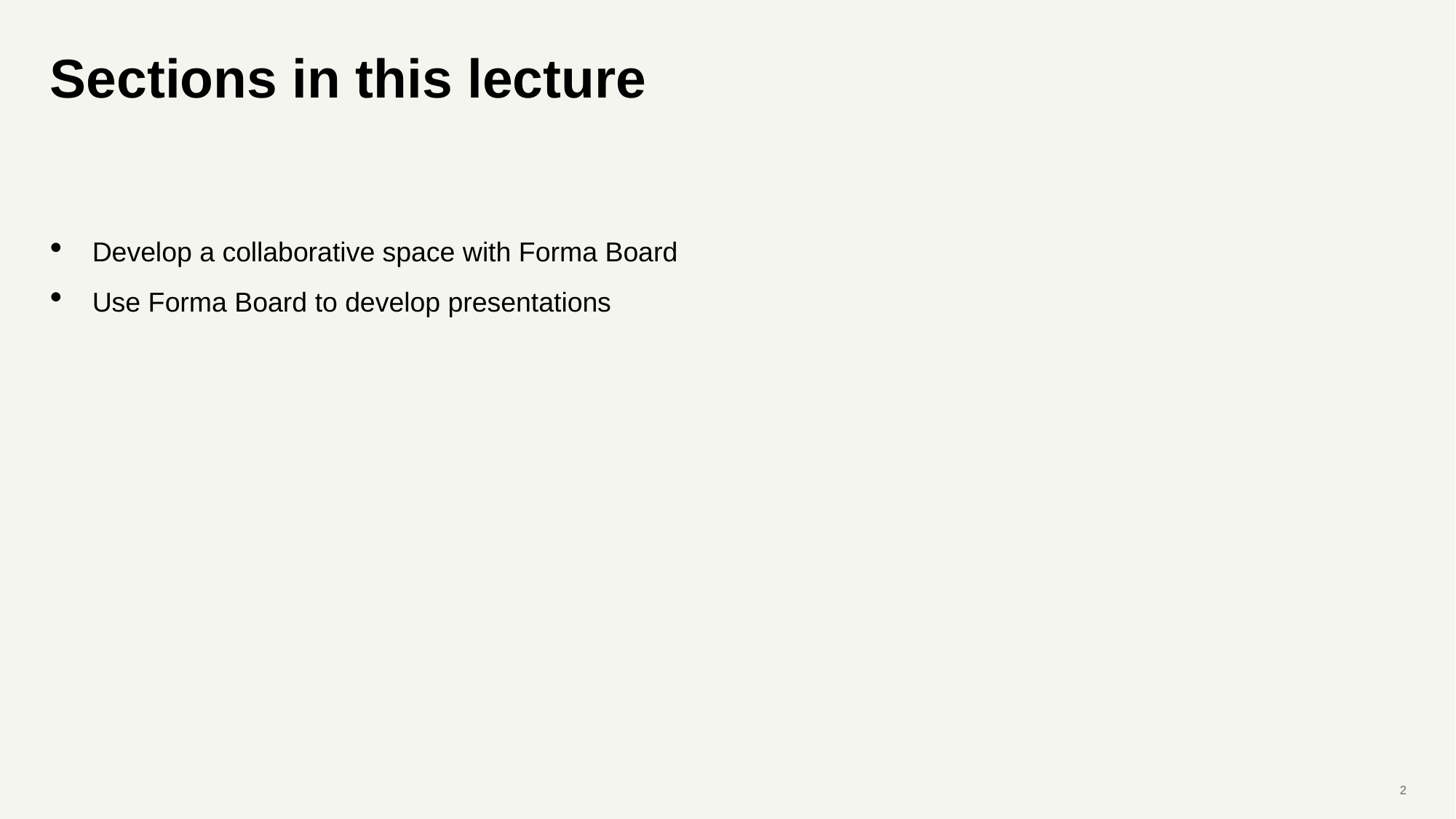

# Sections in this lecture

Develop a collaborative space with Forma Board
Use Forma Board to develop presentations
2